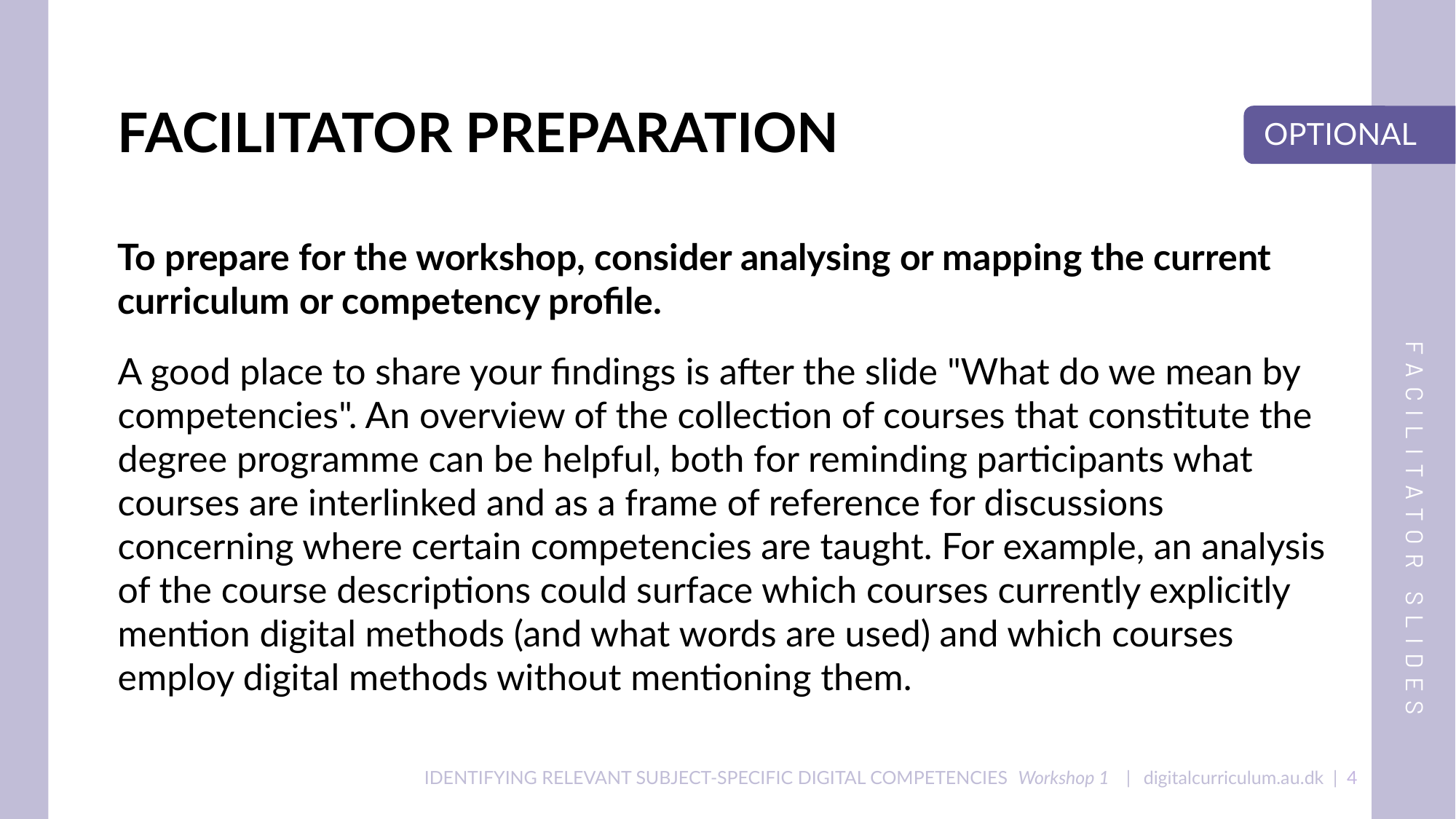

# FACILITATOR PREPARATION
OPTIONAL
To prepare for the workshop, consider analysing or mapping the current curriculum or competency profile.
A good place to share your findings is after the slide "What do we mean by competencies". An overview of the collection of courses that constitute the degree programme can be helpful, both for reminding participants what courses are interlinked and as a frame of reference for discussions concerning where certain competencies are taught. For example, an analysis of the course descriptions could surface which courses currently explicitly mention digital methods (and what words are used) and which courses employ digital methods without mentioning them.
4